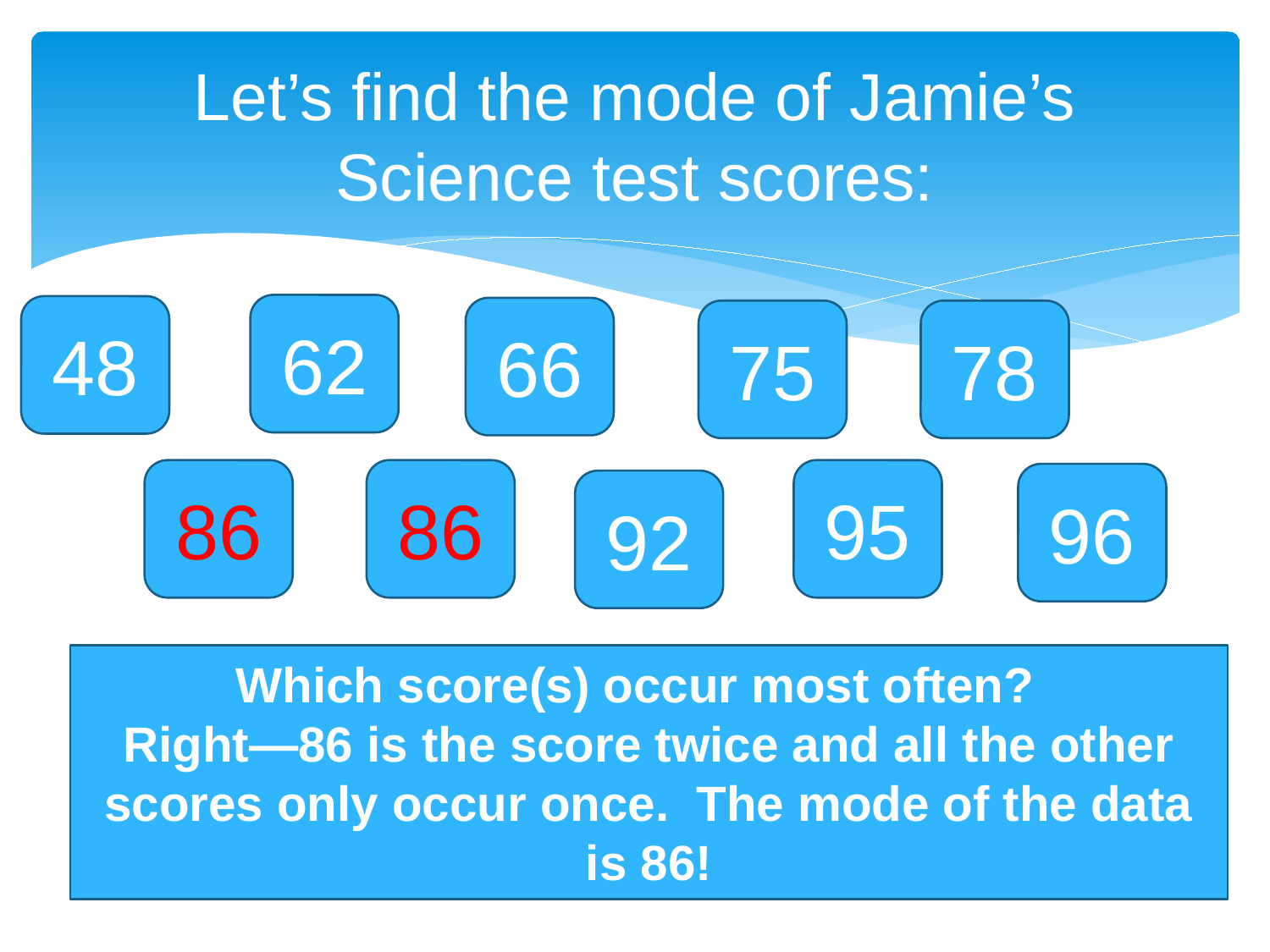

# Let’s find the mode of Jamie’s Science test scores:
62
48
66
75
78
86
86
95
96
92
Which score(s) occur most often?
Right—86 is the score twice and all the other scores only occur once.  The mode of the data is 86!